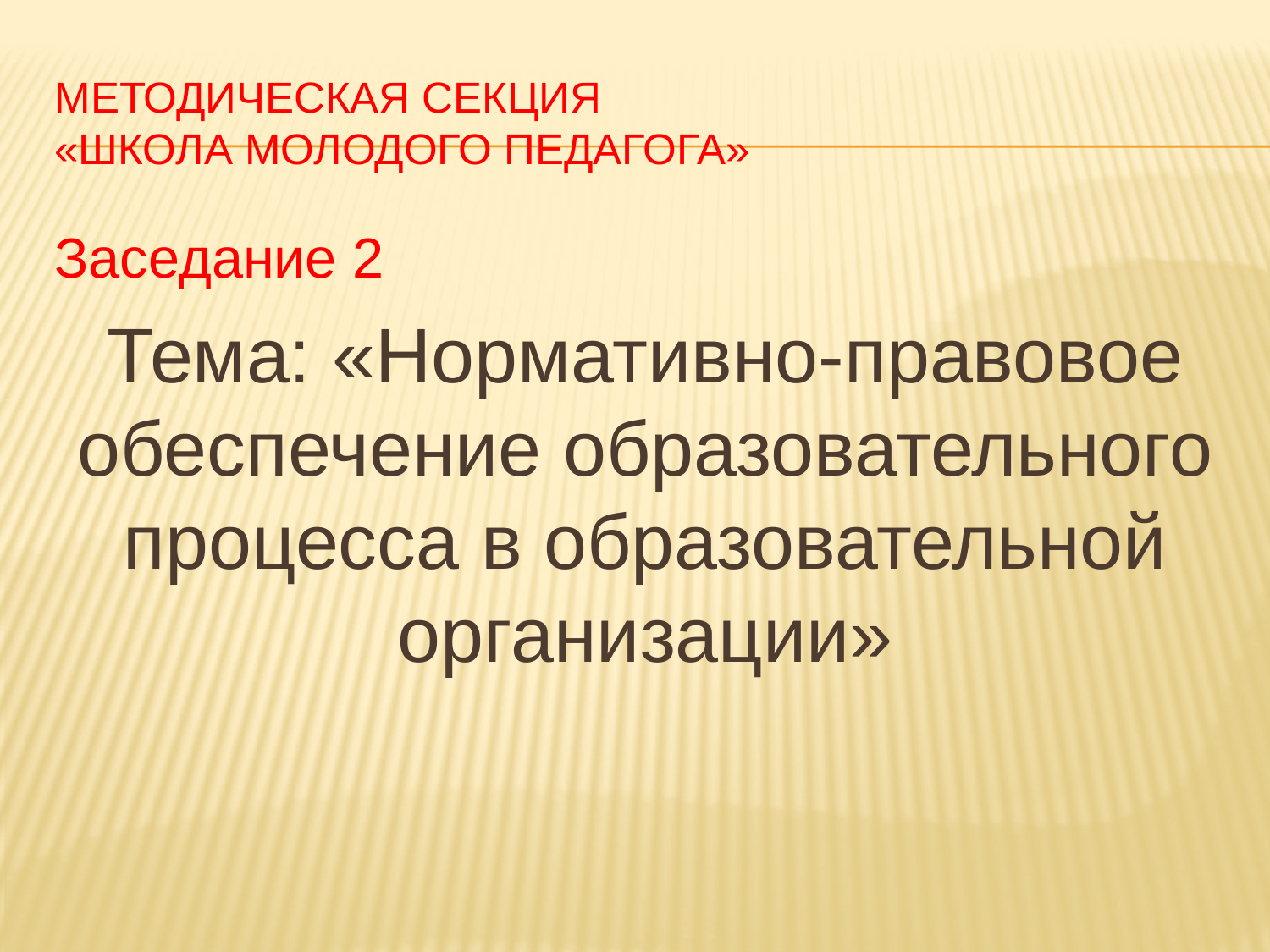

# Методическая секция «Школа молодого педагога»
Заседание 2
Тема: «Нормативно-правовое обеспечение образовательного процесса в образовательной организации»